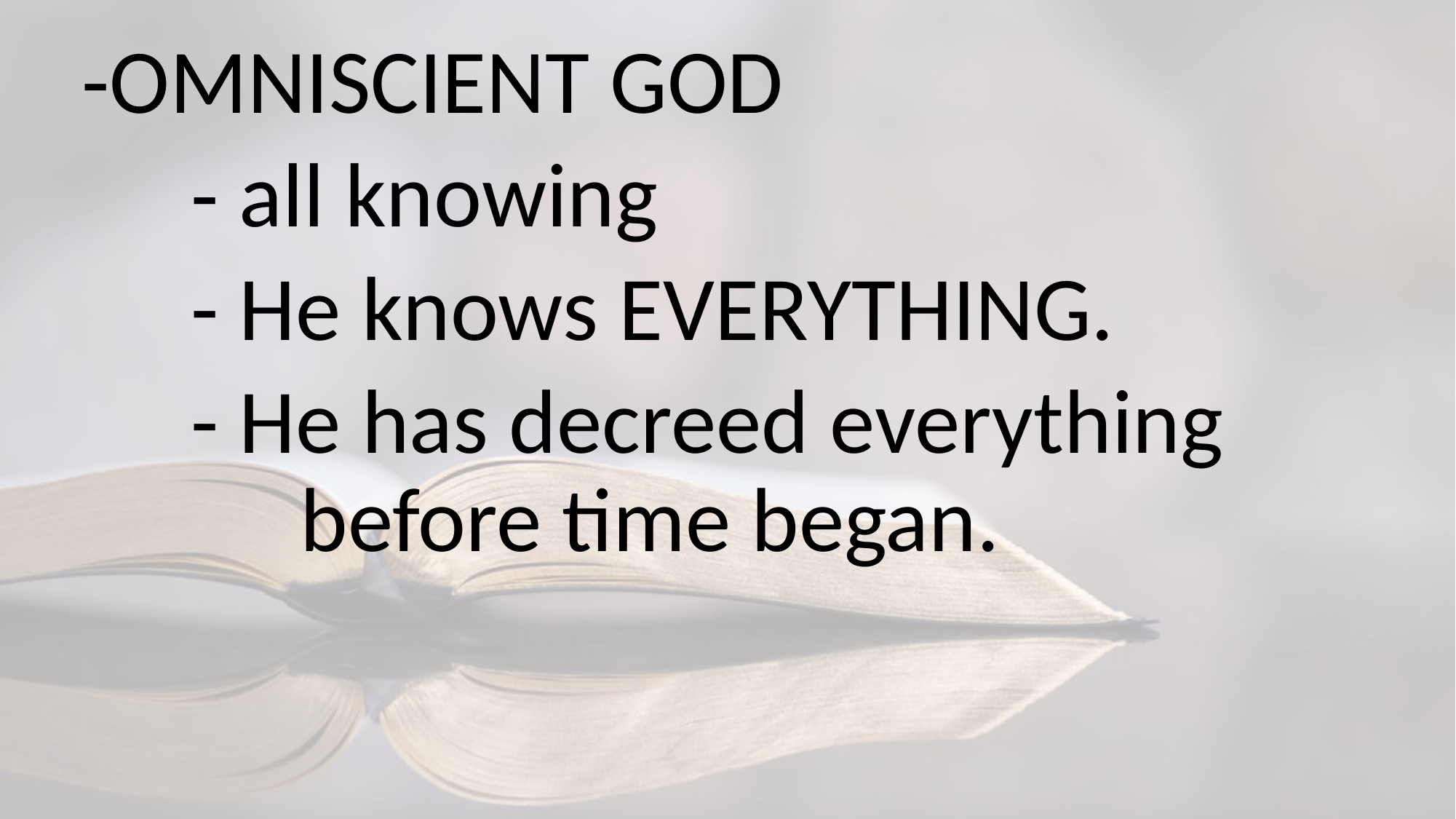

-OMNISCIENT GOD
	- all knowing
	- He knows EVERYTHING.
	- He has decreed everything   		before time began.